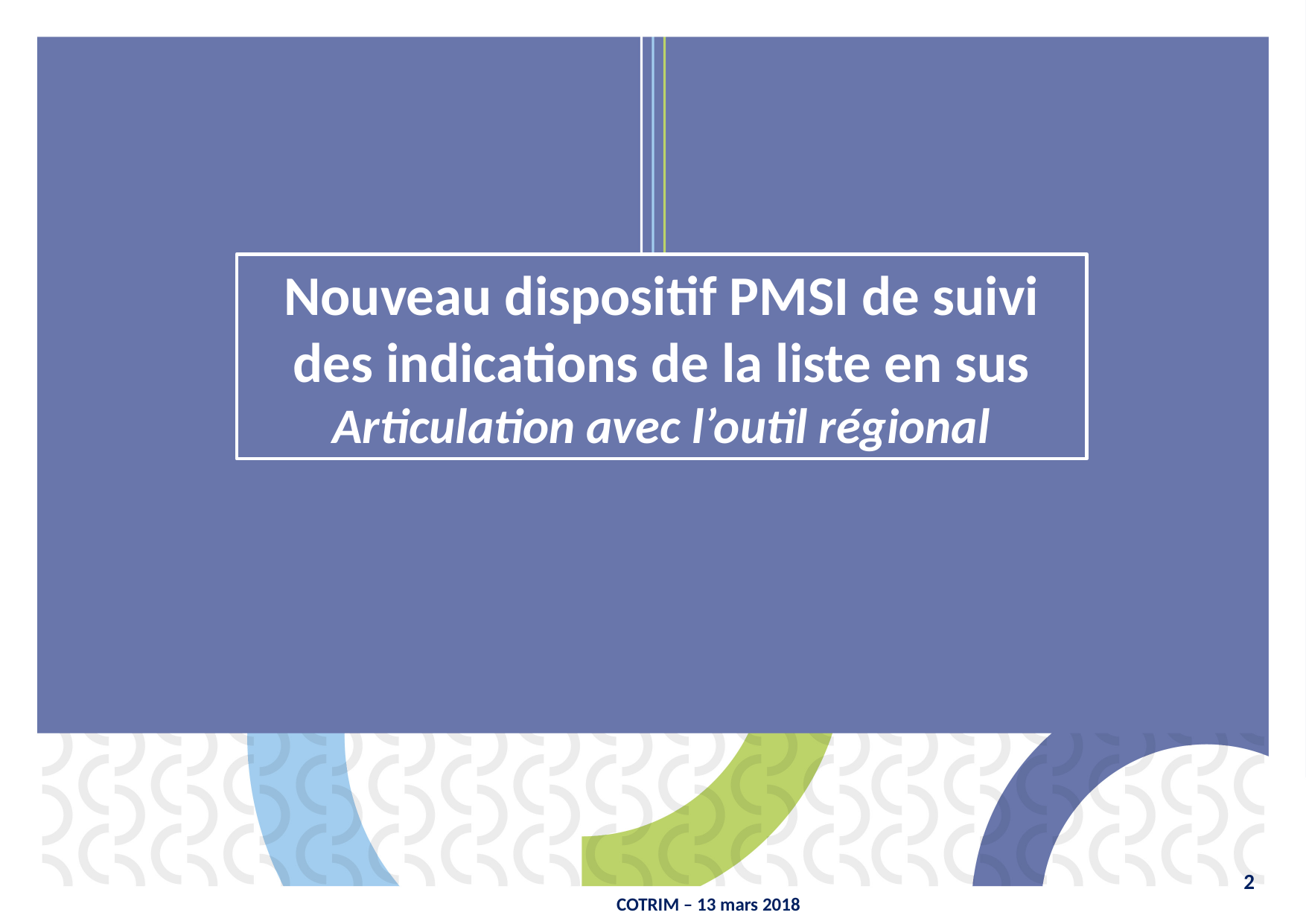

Nouveau dispositif PMSI de suivi des indications de la liste en sus
Articulation avec l’outil régional
2